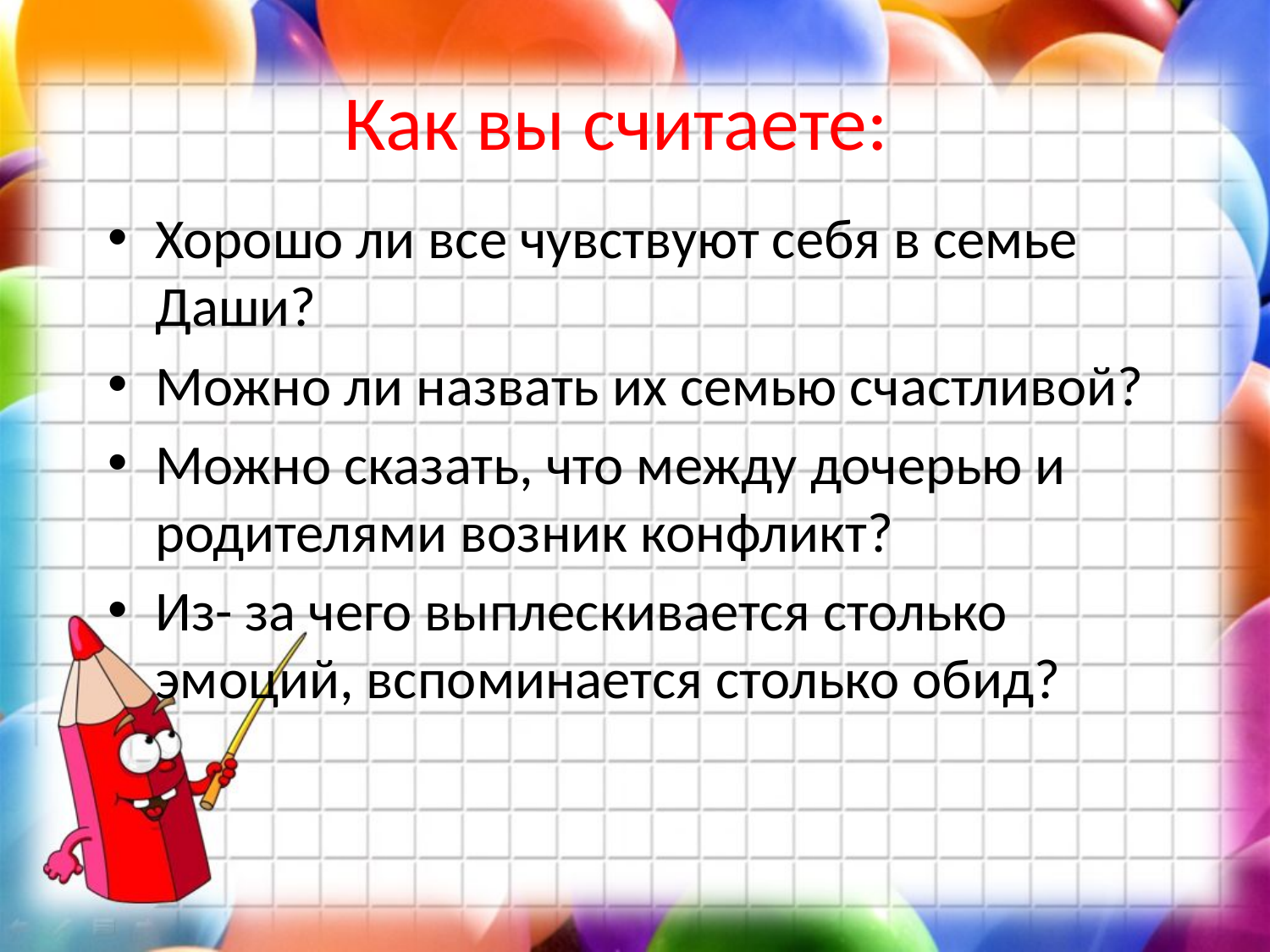

# Как вы считаете:
Хорошо ли все чувствуют себя в семье Даши?
Можно ли назвать их семью счастливой?
Можно сказать, что между дочерью и родителями возник конфликт?
Из- за чего выплескивается столько эмоций, вспоминается столько обид?